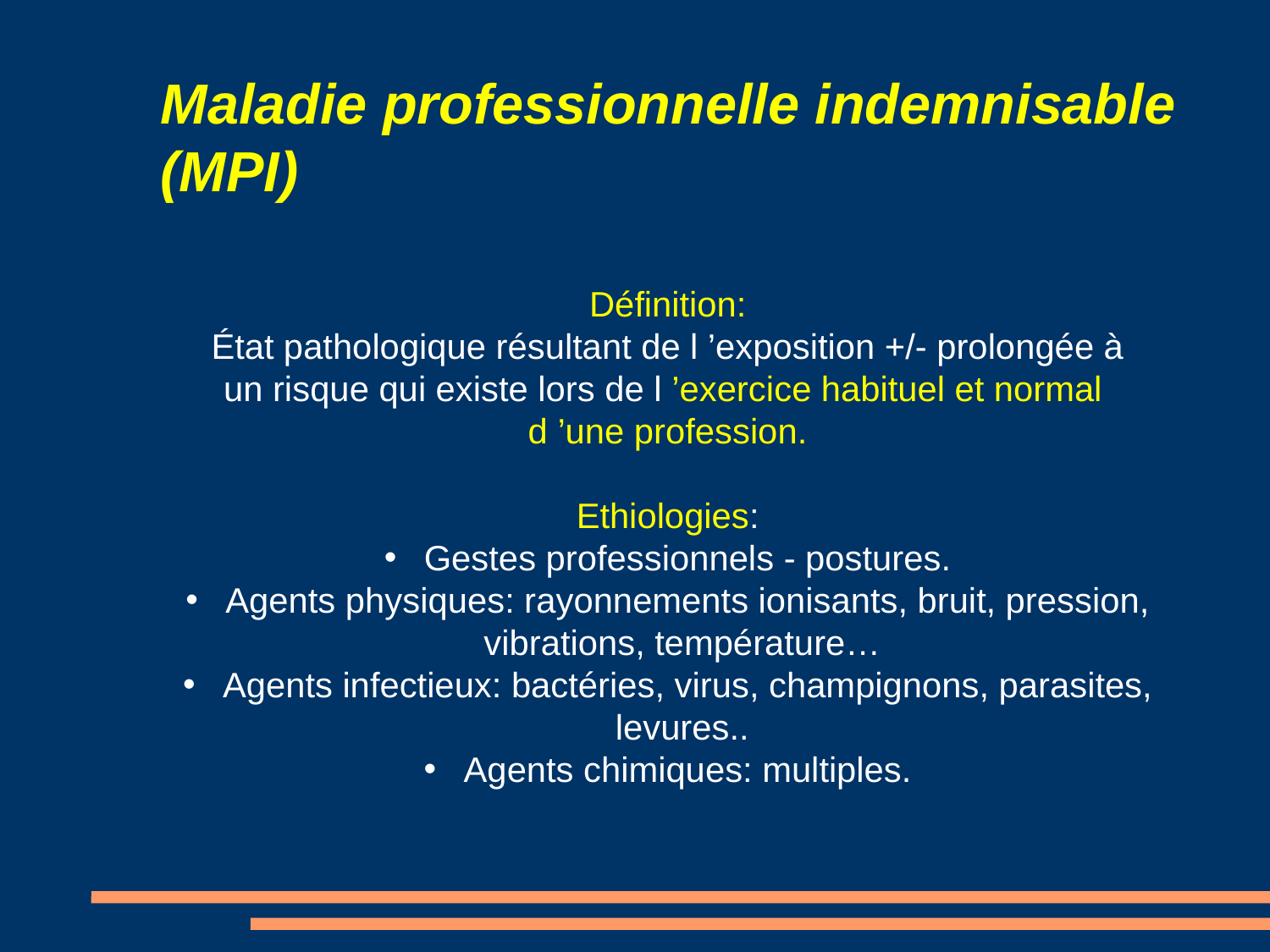

# Maladie professionnelle indemnisable (MPI)‏
Définition:
État pathologique résultant de l ’exposition +/- prolongée à
un risque qui existe lors de l ’exercice habituel et normal
d ’une profession.

Ethiologies:
 Gestes professionnels - postures.
 Agents physiques: rayonnements ionisants, bruit, pression,
   vibrations, température…
 Agents infectieux: bactéries, virus, champignons, parasites,
   levures..
 Agents chimiques: multiples.